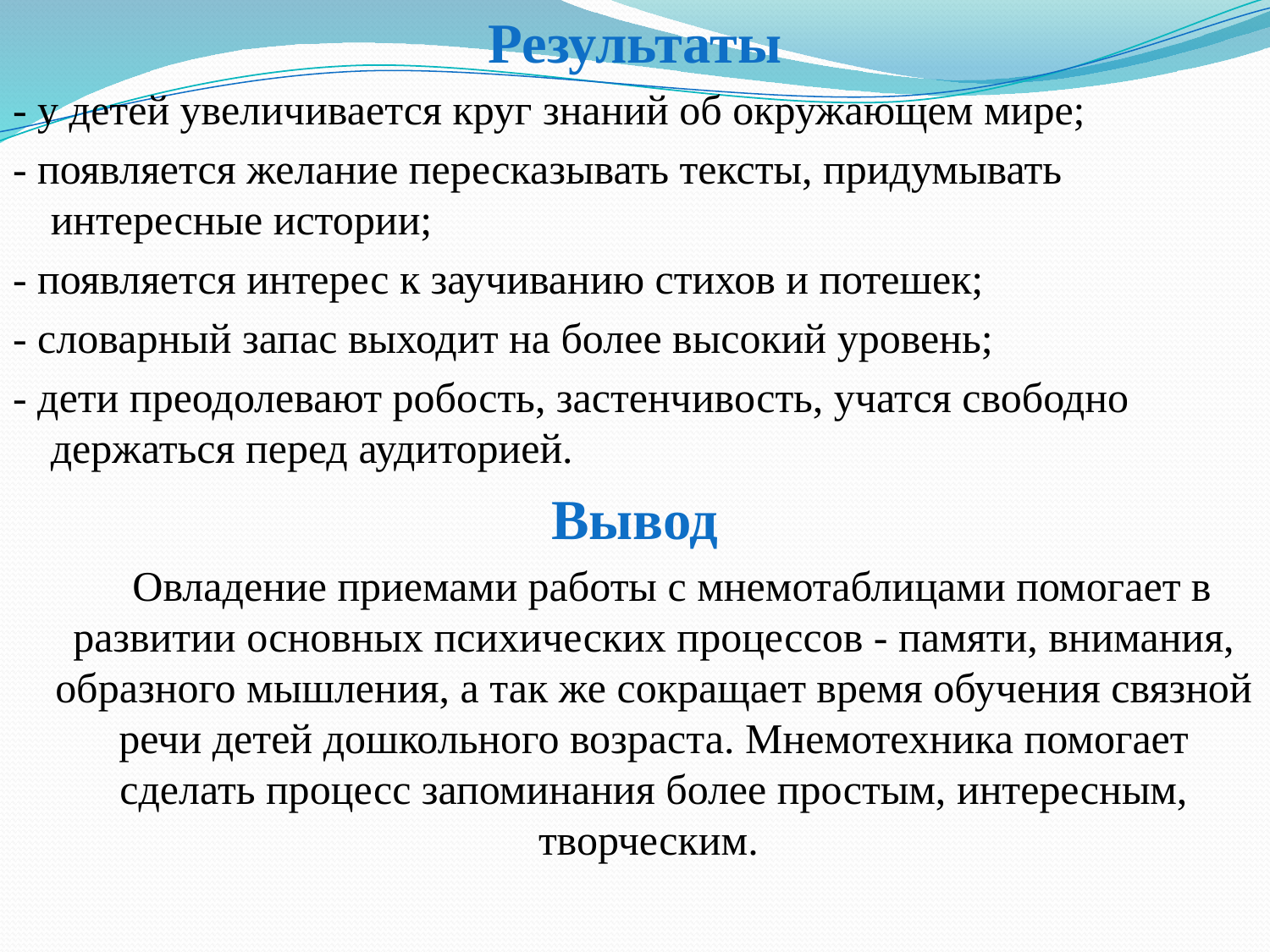

Результаты
- у детей увеличивается круг знаний об окружающем мире;
- появляется желание пересказывать тексты, придумывать интересные истории;
- появляется интерес к заучиванию стихов и потешек;
- словарный запас выходит на более высокий уровень;
- дети преодолевают робость, застенчивость, учатся свободно держаться перед аудиторией.
Вывод
       Овладение приемами работы с мнемотаблицами помогает в развитии основных психических процессов - памяти, внимания, образного мышления, а так же сокращает время обучения связной речи детей дошкольного возраста. Мнемотехника помогает сделать процесс запоминания более простым, интересным, творческим.